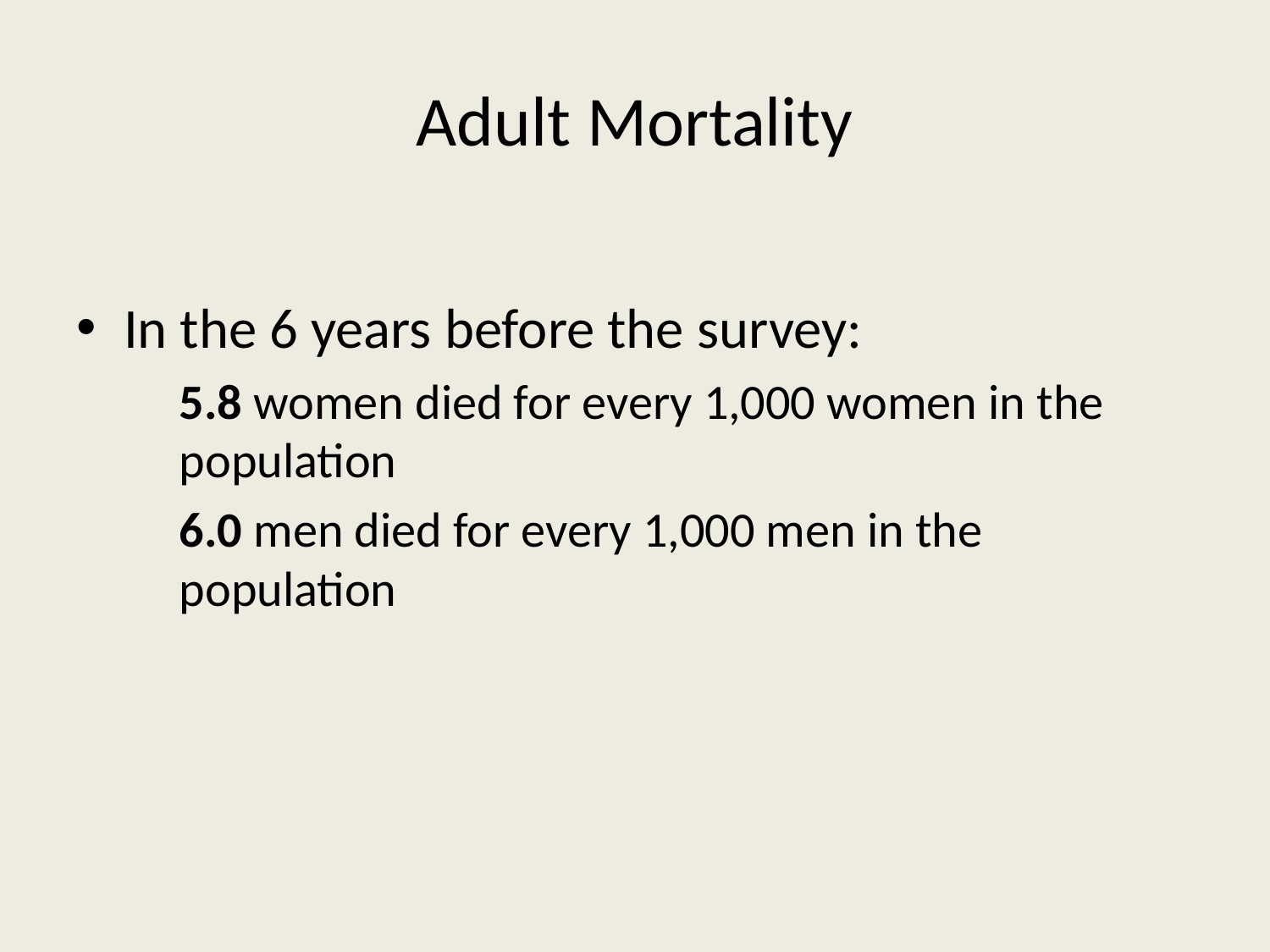

# Adult Mortality
In the 6 years before the survey:
	5.8 women died for every 1,000 women in the population
	6.0 men died for every 1,000 men in the population